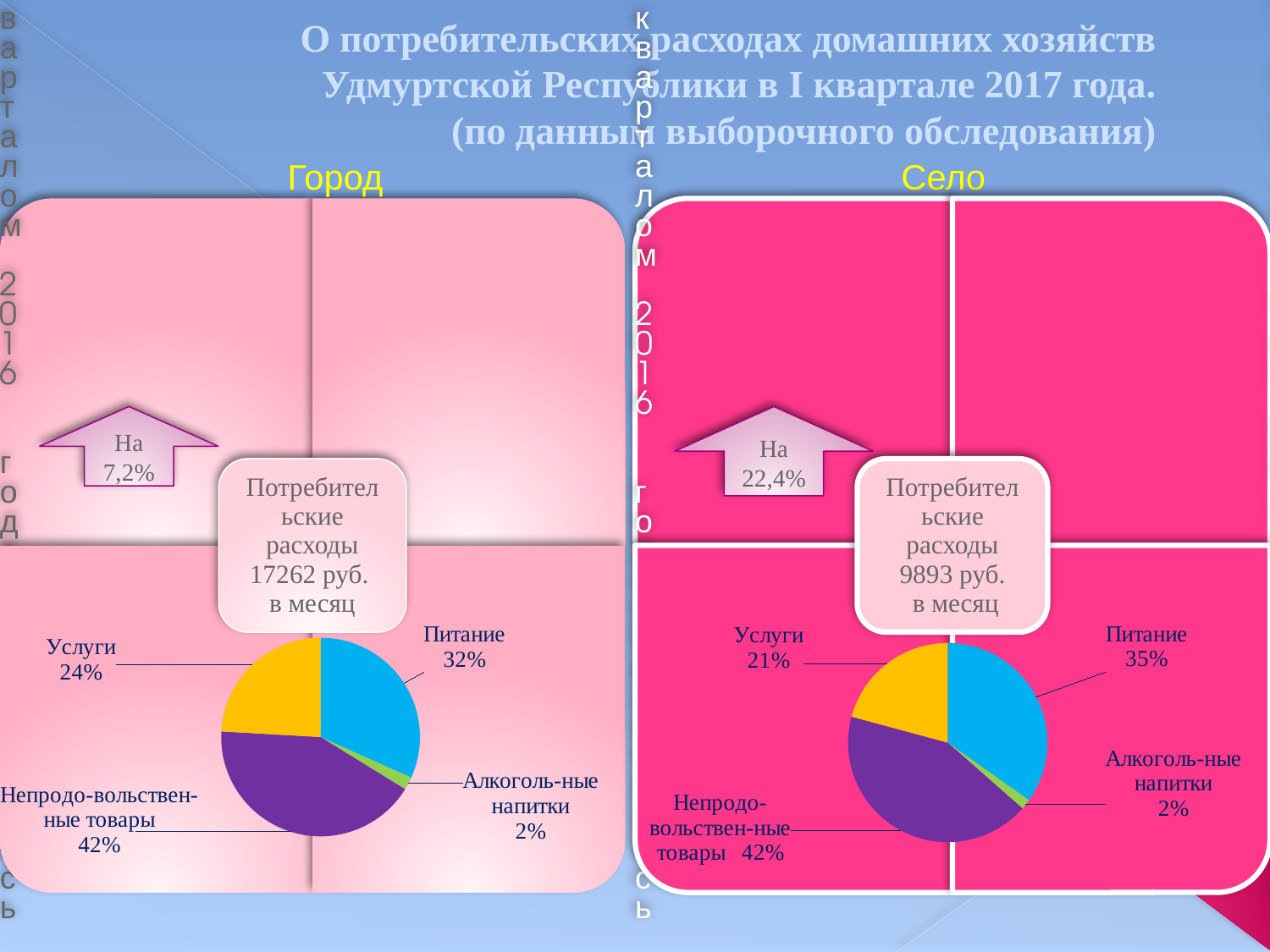

# О потребительских расходах домашних хозяйств Удмуртской Республики в I квартале 2017 года. (по данным выборочного обследования)
Город
Село
Потребительские расходы
17262 руб.
в месяц
Потребительские расходы
9893 руб.
 в месяц
На 7,2%
На 22,4%

### Chart

| Category | Продажи |
|---|---|
| Питание | 31.7 |
| Алкогольные напитки | 2.1 |
| Непродовольственные товары | 42.1 |
| Услуги | 24.1 |

### Chart

| Category | Продажи |
|---|---|
| Питание | 34.800000000000004 |
| Алкогольные напитки | 1.7 |
| Непродовольственные товары | 42.7 |
| Услуги | 20.8 |